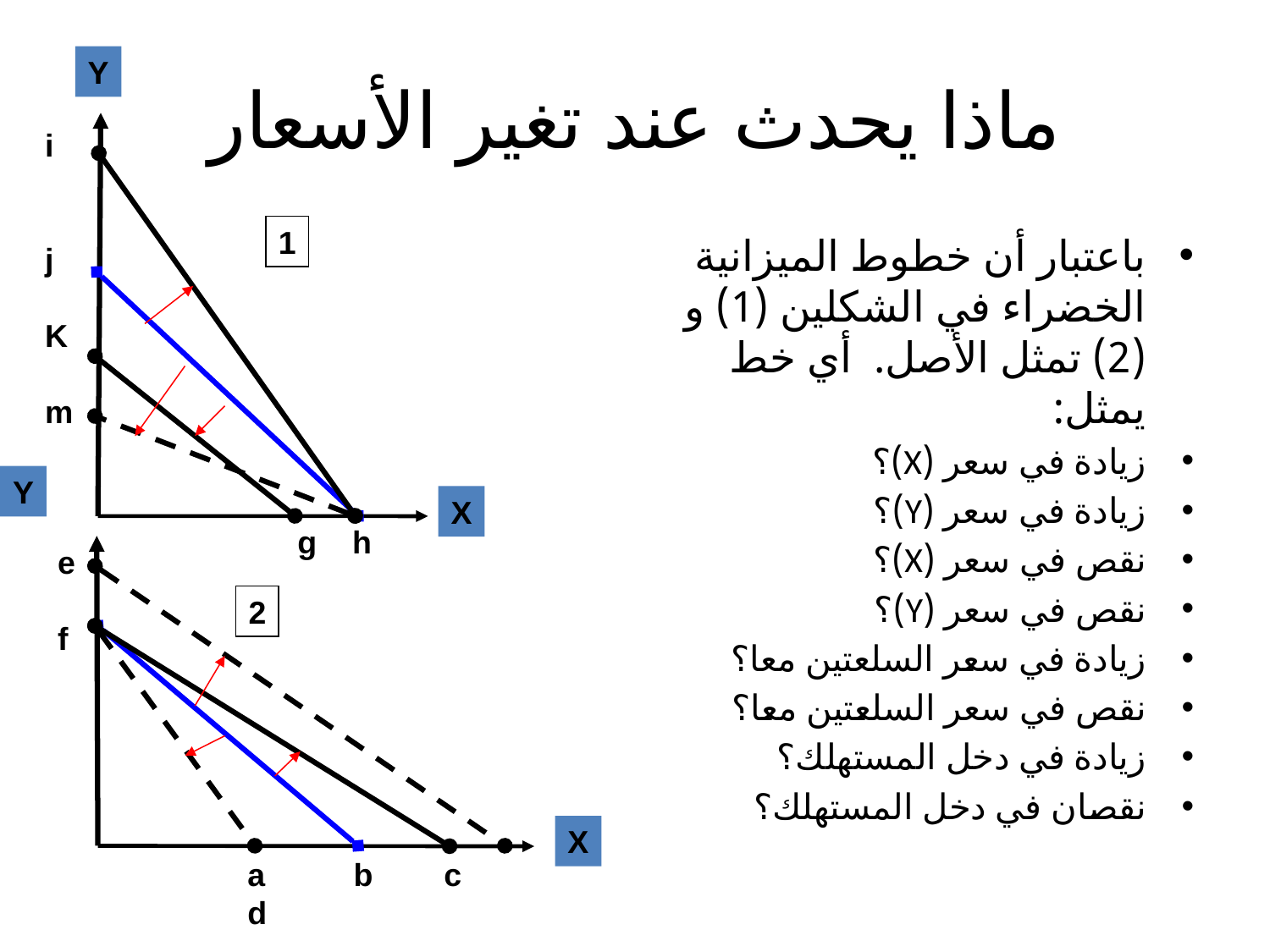

# ماذا يحدث عند تغير الأسعار
Y

i

j

K

m

1
باعتبار أن خطوط الميزانية الخضراء في الشكلين (1) و (2) تمثل الأصل.  أي خط يمثل:
زيادة في سعر (X)؟
زيادة في سعر (Y)؟
نقص في سعر (X)؟
نقص في سعر (Y)؟
زيادة في سعر السلعتين معا؟
نقص في سعر السلعتين معا؟
زيادة في دخل المستهلك؟
نقصان في دخل المستهلك؟

Y
X
g    h

e

f

2

X

a          b        c      d